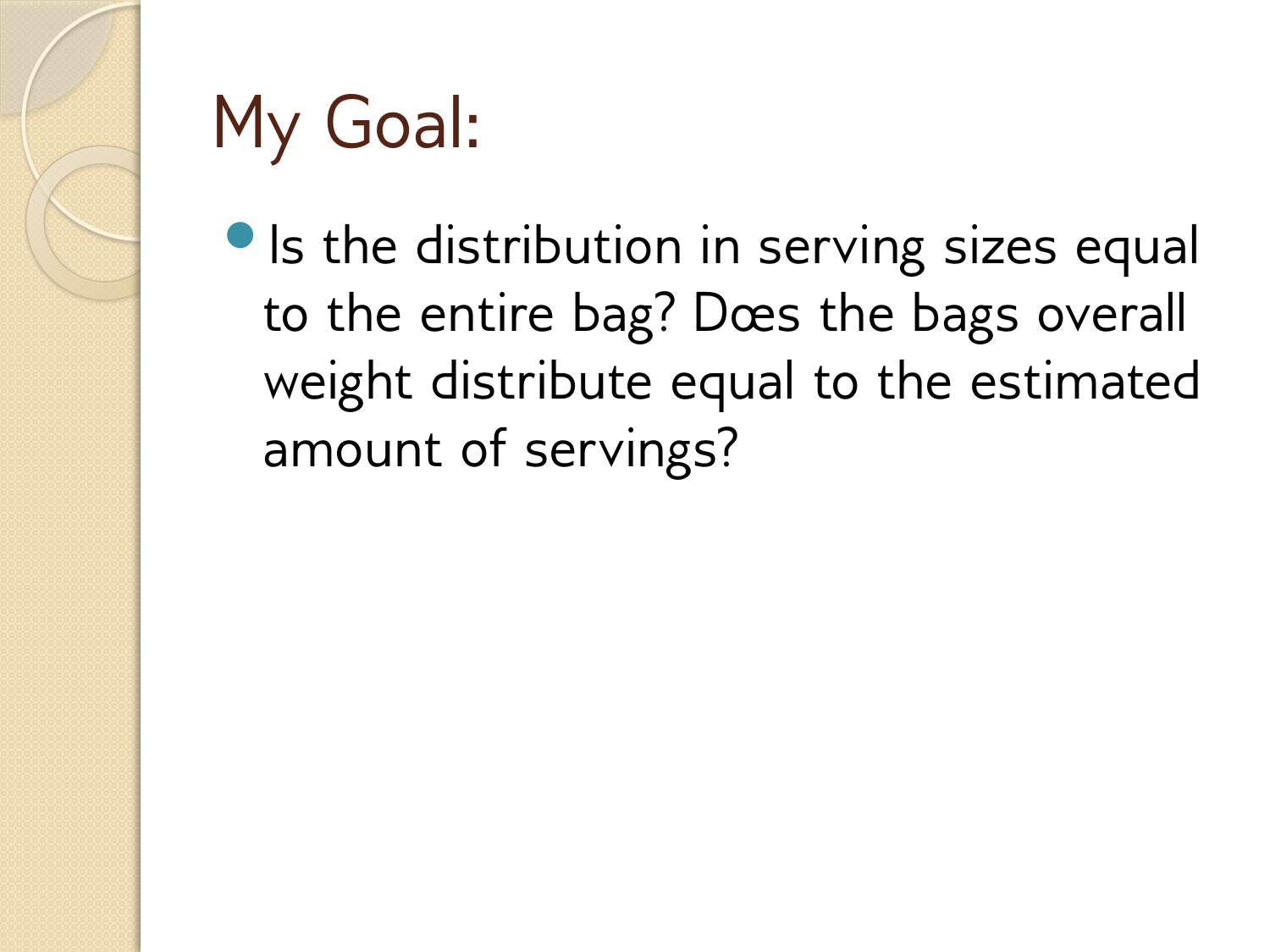

# My Goal:
Is the distribution in serving sizes equal to the entire bag? Does the bags overall weight distribute equal to the estimated amount of servings?